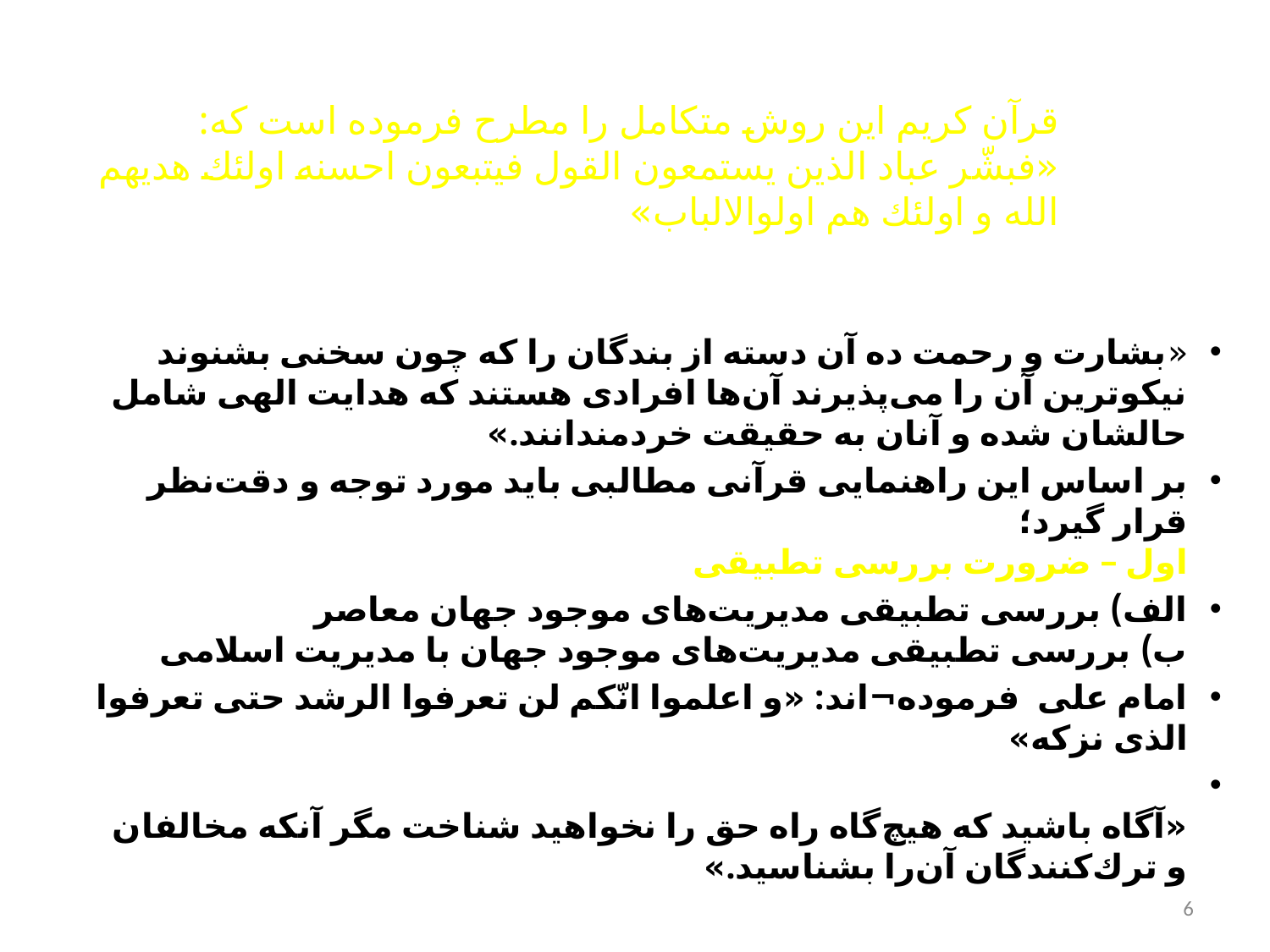

# قرآن كریم این روش متكامل را مطرح فرموده است كه: «فبشّر عباد الذین یستمعون القول فیتبعون احسنه اولئك هدیهم الله و اولئك هم اولوالالباب»
«بشارت و رحمت ده آن دسته از بندگان را كه چون سخنی بشنوند نیكوترین آن را می‌پذیرند آن‌ها افرادی هستند كه هدایت الهی شامل حالشان شده و آنان به حقیقت خردمندانند.»
بر اساس این راهنمایی قرآنی مطالبی باید مورد توجه و دقت‌نظر قرار گیرد؛
اول – ضرورت بررسی تطبیقی
الف) بررسی تطبیقی مدیریت‌های موجود جهان معاصر
ب) بررسی تطبیقی مدیریت‌های موجود جهان با مدیریت اسلامی
امام علی  فرموده¬اند: «و اعلموا انّكم لن تعرفوا الرشد حتی تعرفوا الذی نزكه»
  
«آگاه باشید كه هیچ‌گاه راه حق را نخواهید شناخت مگر آنكه مخالفان و ترك‌كنندگان آن‌را بشناسید.»
6